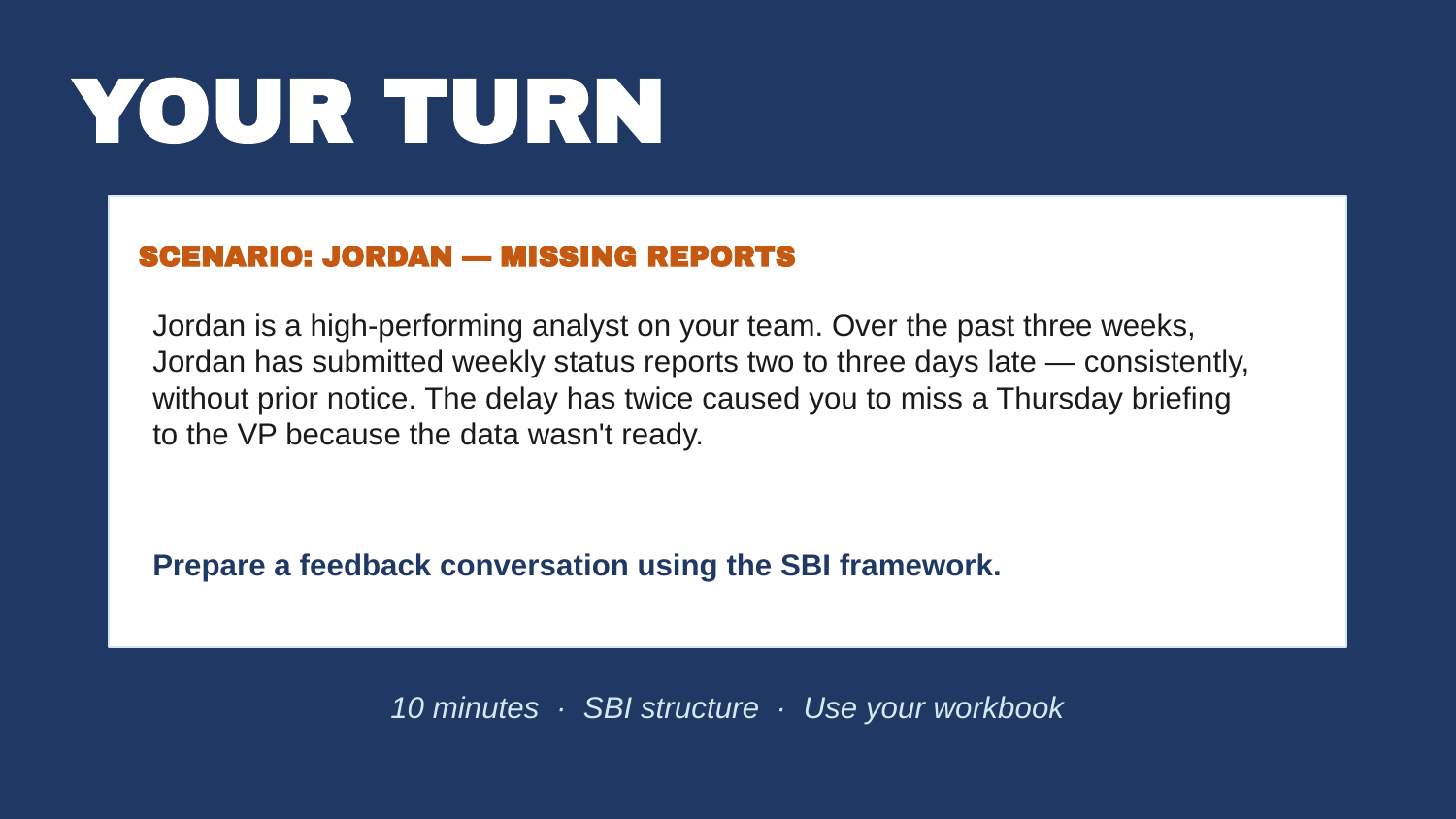

YOUR TURN

SCENARIO: JORDAN — MISSING REPORTS
Jordan is a high-performing analyst on your team. Over the past three weeks, Jordan has submitted weekly status reports two to three days late — consistently, without prior notice. The delay has twice caused you to miss a Thursday briefing to the VP because the data wasn't ready.
Prepare a feedback conversation using the SBI framework.
10 minutes  ·  SBI structure  ·  Use your workbook